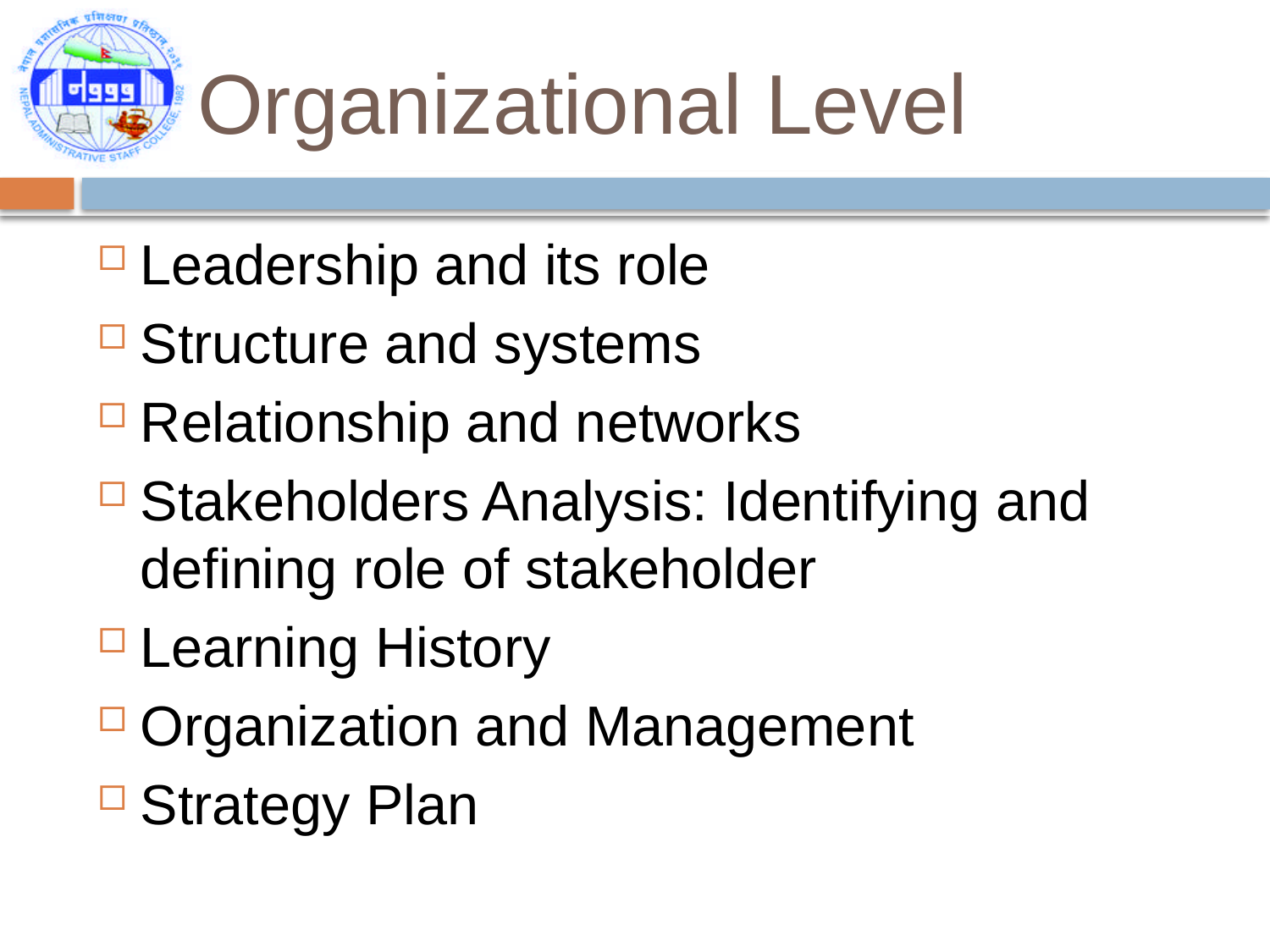

# Organizational Level
Leadership and its role
Structure and systems
Relationship and networks
Stakeholders Analysis: Identifying and defining role of stakeholder
Learning History
Organization and Management
Strategy Plan